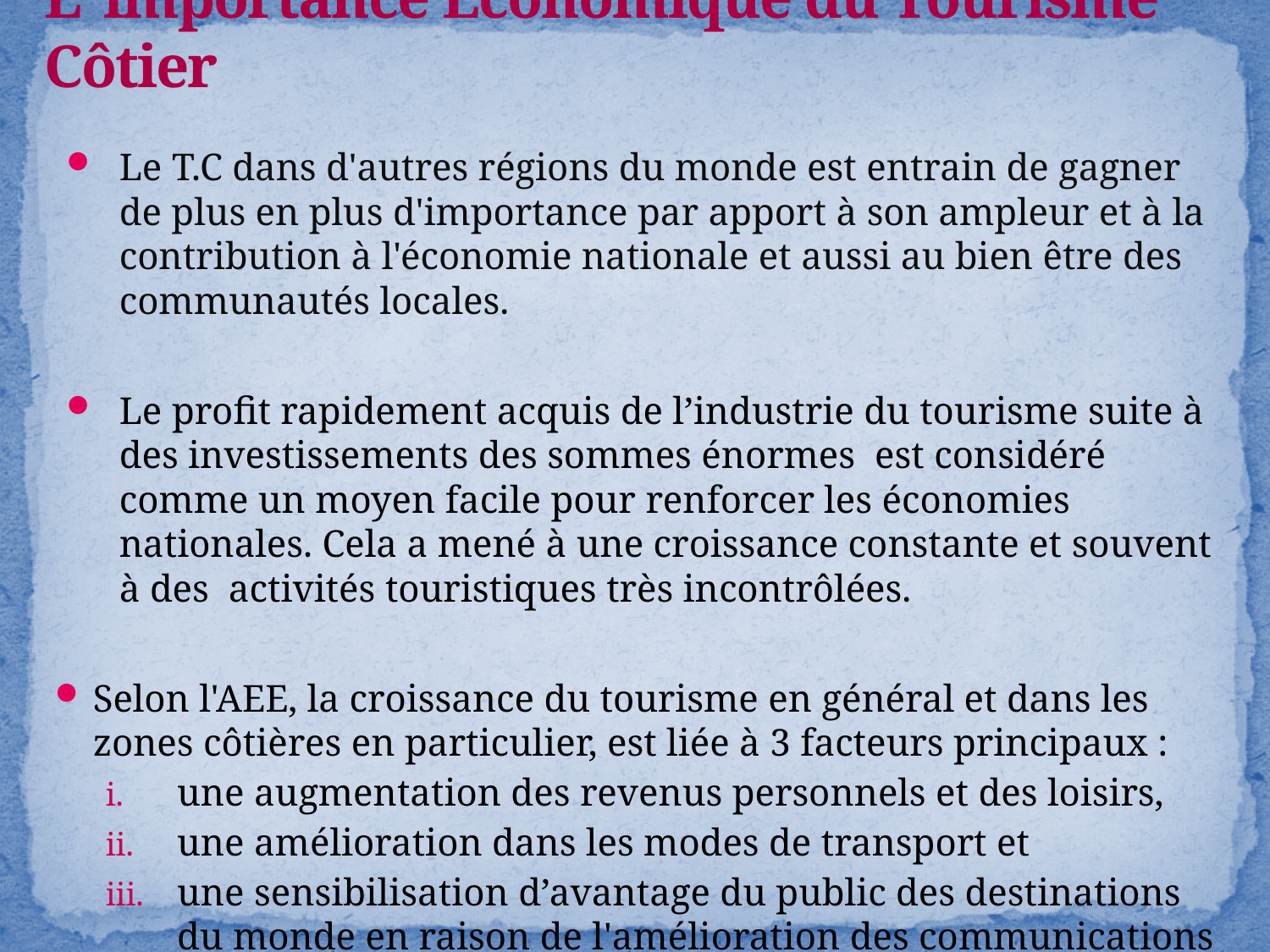

# L’ importance Économique du Tourisme Côtier
Le T.C dans d'autres régions du monde est entrain de gagner de plus en plus d'importance par apport à son ampleur et à la contribution à l'économie nationale et aussi au bien être des communautés locales.

Le profit rapidement acquis de l’industrie du tourisme suite à des investissements des sommes énormes  est considéré comme un moyen facile pour renforcer les économies nationales. Cela a mené à une croissance constante et souvent à des  activités touristiques très incontrôlées.

Selon l'AEE, la croissance du tourisme en général et dans les zones côtières en particulier, est liée à 3 facteurs principaux :
une augmentation des revenus personnels et des loisirs,
une amélioration dans les modes de transport et
une sensibilisation d’avantage du public des destinations du monde en raison de l'amélioration des communications